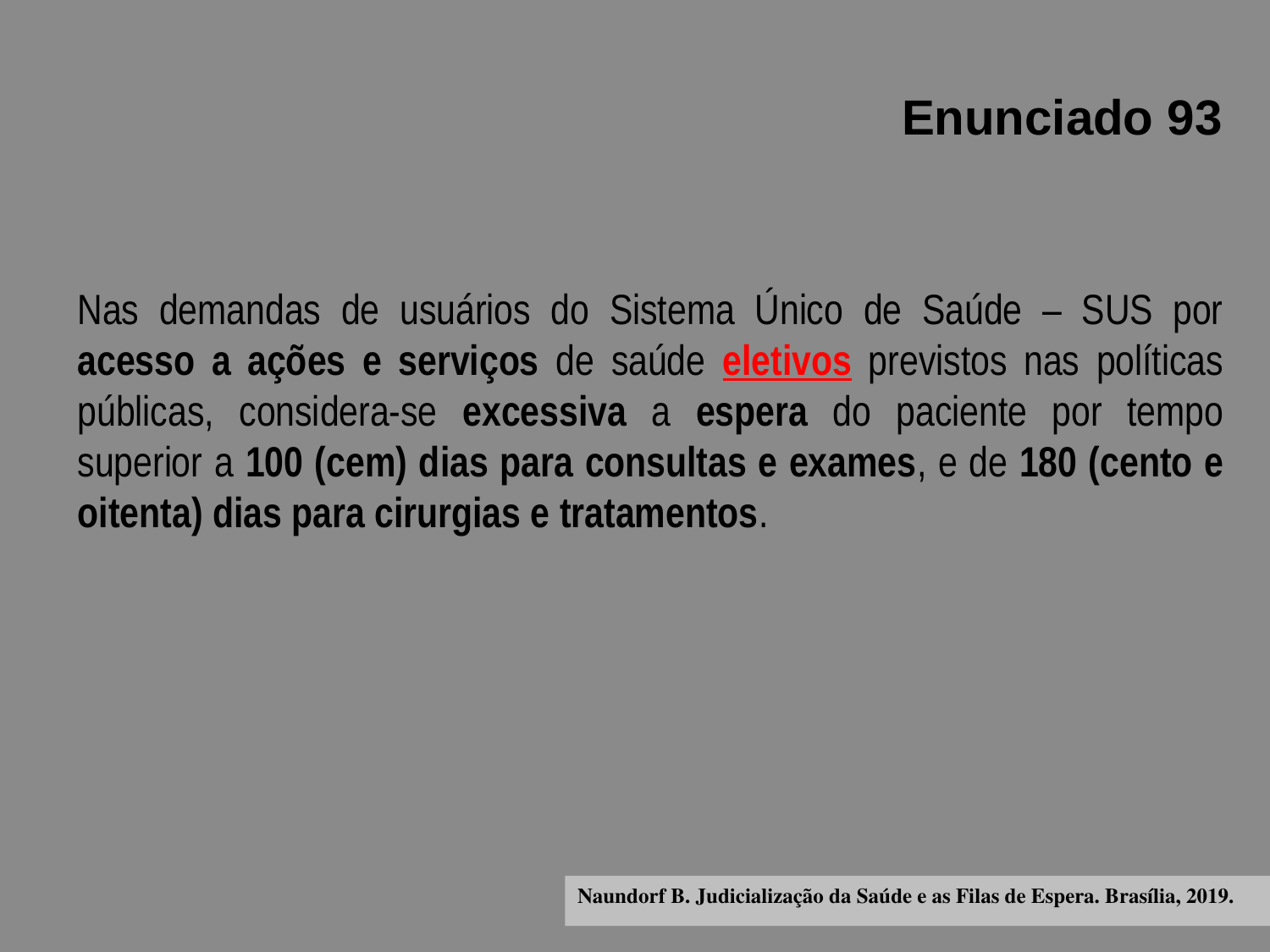

# Enunciado 93
Nas demandas de usuários do Sistema Único de Saúde – SUS por acesso a ações e serviços de saúde eletivos previstos nas políticas públicas, considera-se excessiva a espera do paciente por tempo superior a 100 (cem) dias para consultas e exames, e de 180 (cento e oitenta) dias para cirurgias e tratamentos.